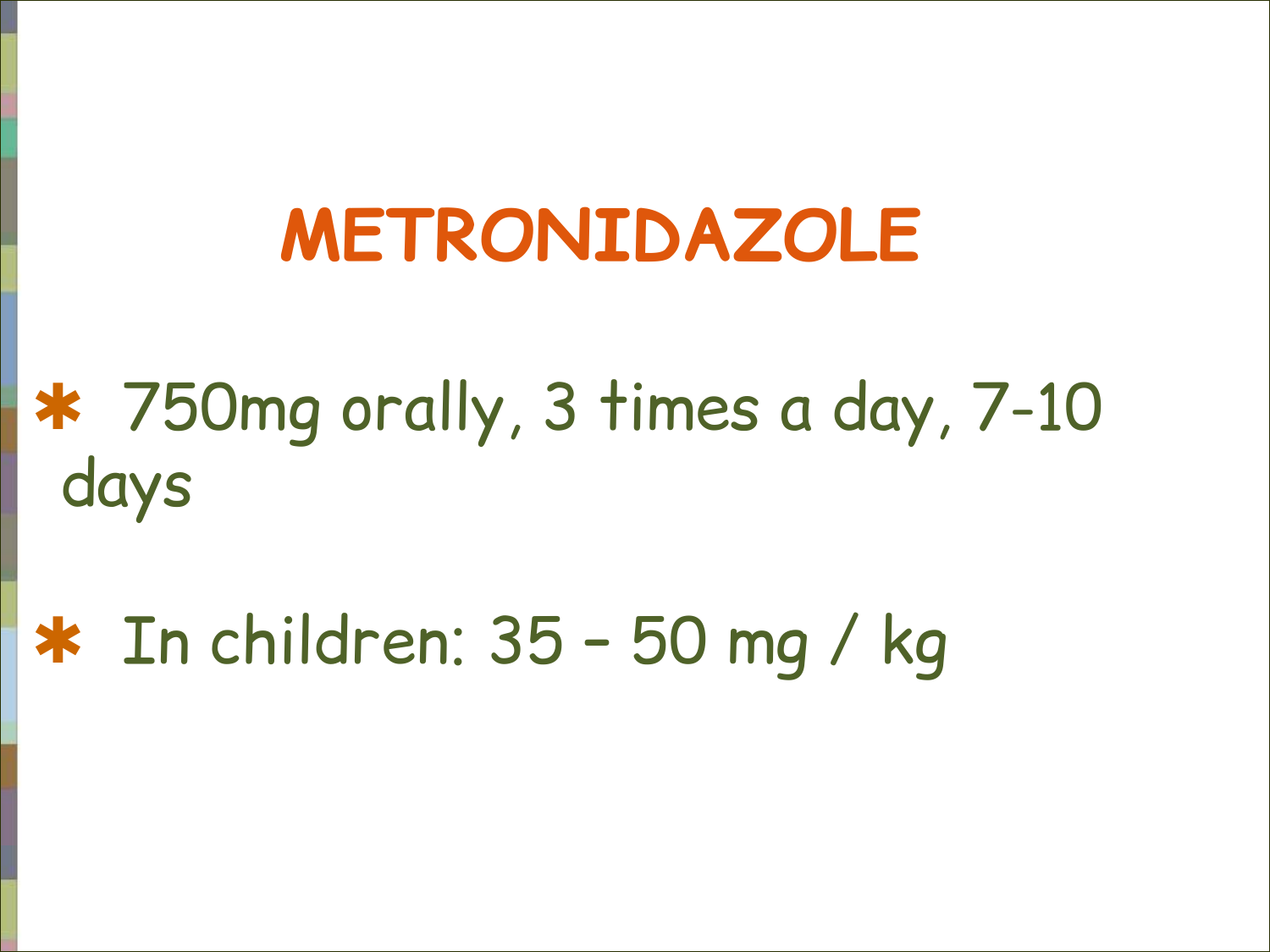

METRONIDAZOLE

 ✱  750mg orally, 3 times a day, 7-10 days

 ✱  In children: 35 – 50 mg / kg

#